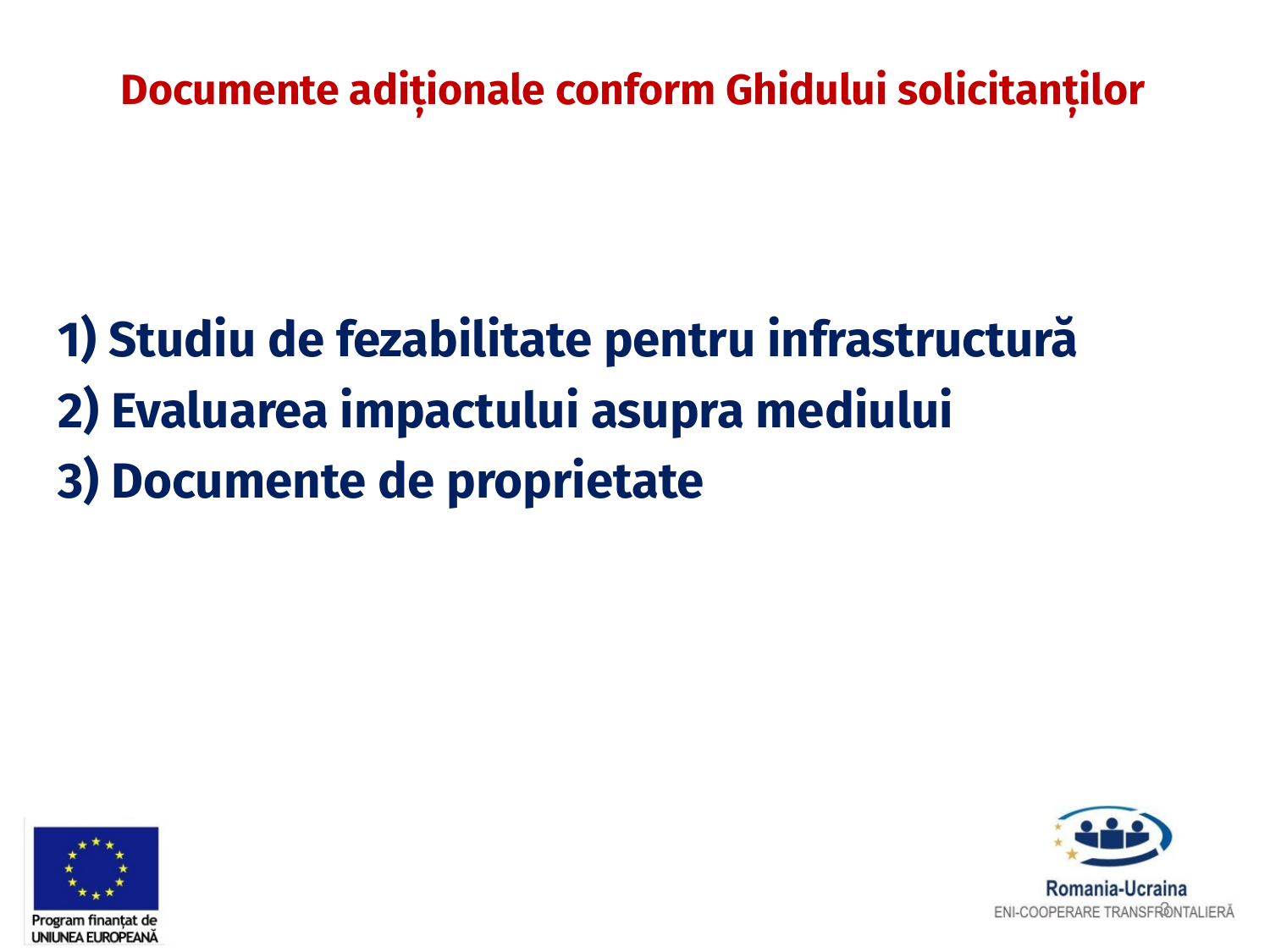

# Documente adiționale conform Ghidului solicitanților

1) Studiu de fezabilitate pentru infrastructură
2) Evaluarea impactului asupra mediului
3) Documente de proprietate

3